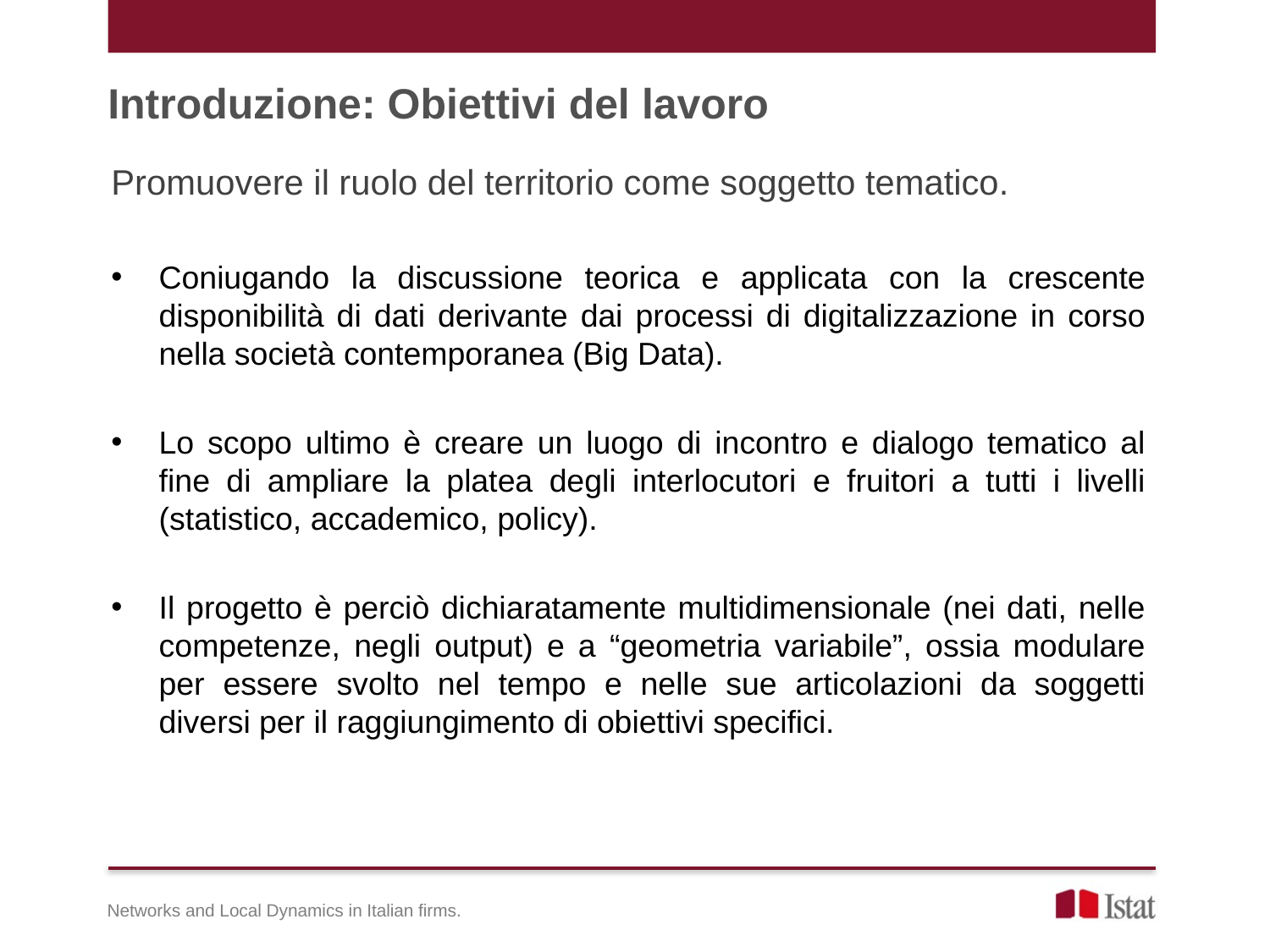

# Introduzione: Obiettivi del lavoro
Promuovere il ruolo del territorio come soggetto tematico.

Coniugando la discussione teorica e applicata con la crescente disponibilità di dati derivante dai processi di digitalizzazione in corso nella società contemporanea (Big Data).

Lo scopo ultimo è creare un luogo di incontro e dialogo tematico al fine di ampliare la platea degli interlocutori e fruitori a tutti i livelli (statistico, accademico, policy).

Il progetto è perciò dichiaratamente multidimensionale (nei dati, nelle competenze, negli output) e a “geometria variabile”, ossia modulare per essere svolto nel tempo e nelle sue articolazioni da soggetti diversi per il raggiungimento di obiettivi specifici.
Networks and Local Dynamics in Italian firms.